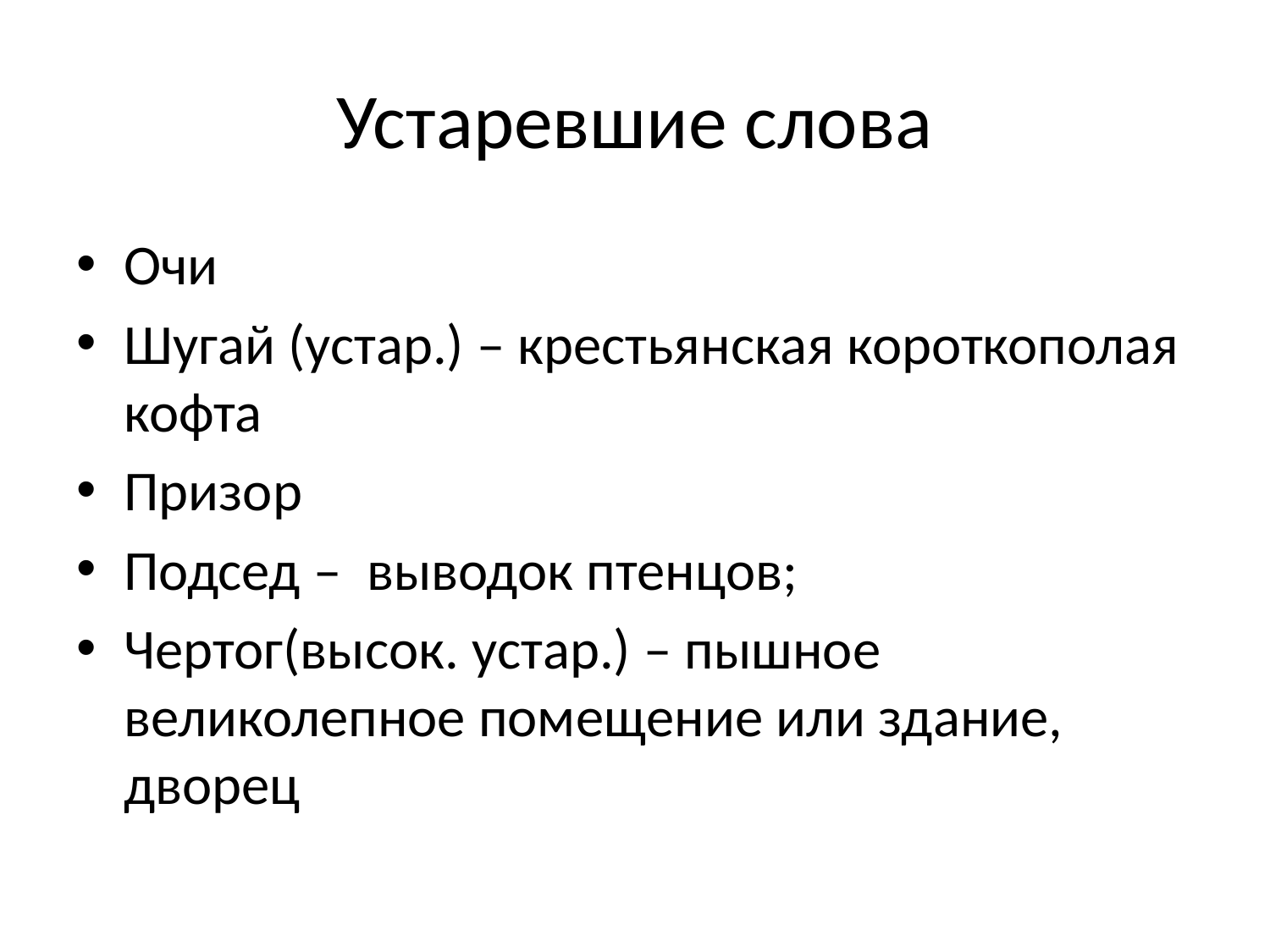

# Устаревшие слова
Очи
Шугай (устар.) – крестьянская короткополая кофта
Призор
Подсед –  выводок птенцов;
Чертог(высок. устар.) – пышное великолепное помещение или здание, дворец